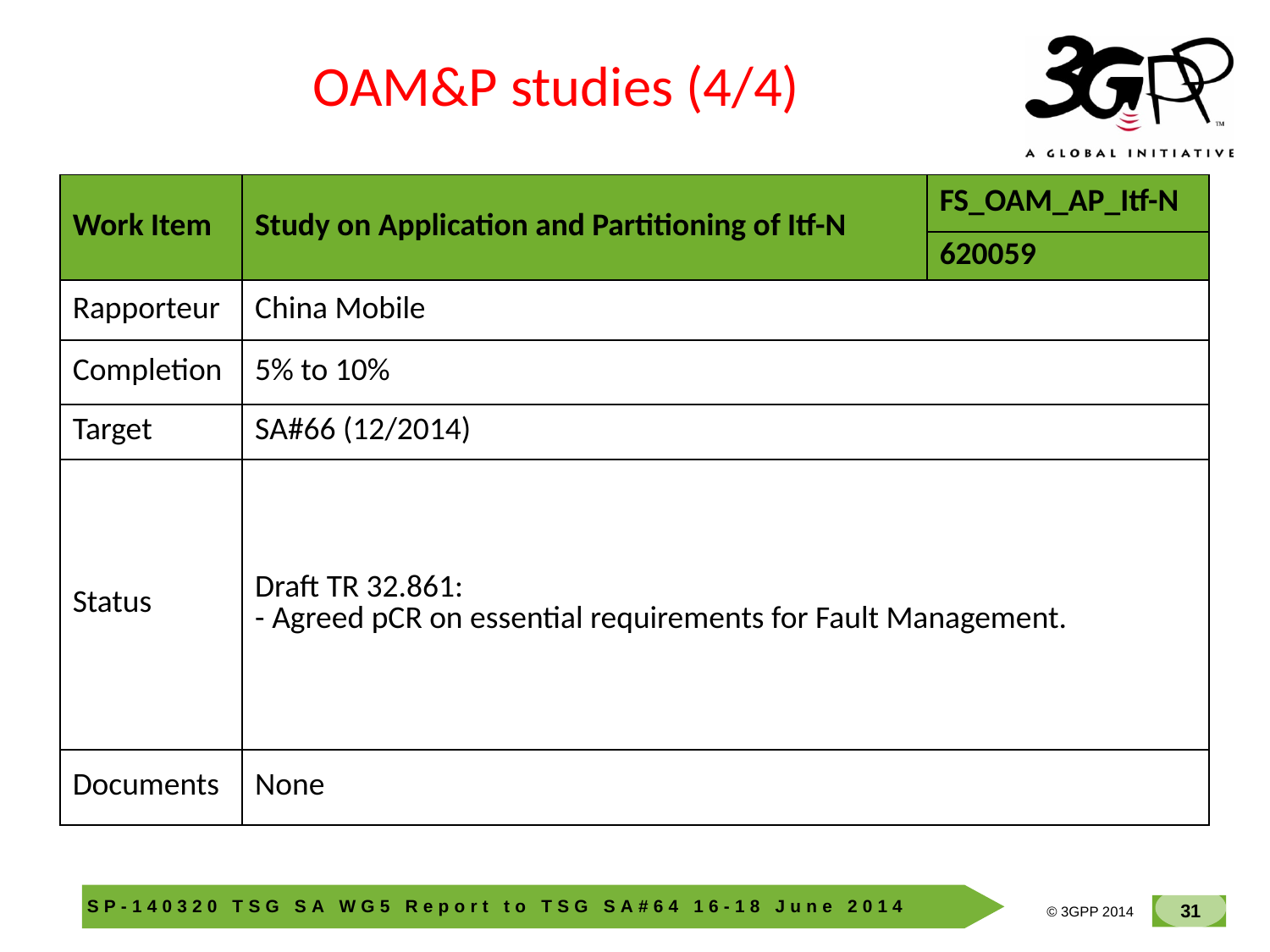

OAM&P studies (4/4)
| Work Item | Study on Application and Partitioning of Itf-N | FS\_OAM\_AP\_Itf-N |
| --- | --- | --- |
|  |  | 620059 |
| Rapporteur | China Mobile |  |
| Completion | 5% to 10% |  |
| Target | SA#66 (12/2014) |  |
| Status | Draft TR 32.861: - Agreed pCR on essential requirements for Fault Management. |  |
| Documents | None |  |